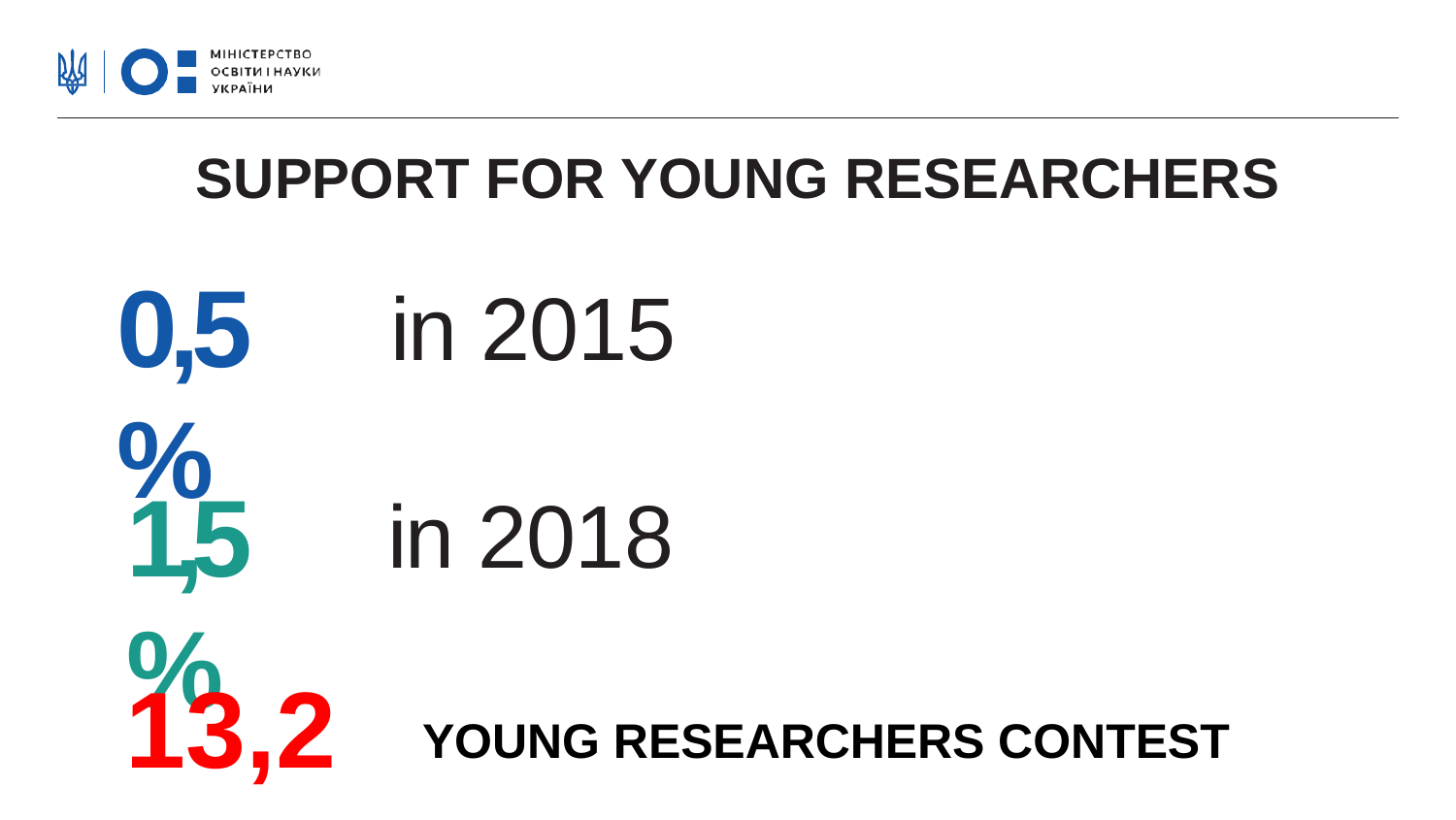

# SUPPORT FOR YOUNG RESEARCHERS
0,5 %
in 2015
1,5 %
in 2018
13,2 %
YOUNG RESEARCHERS CONTEST